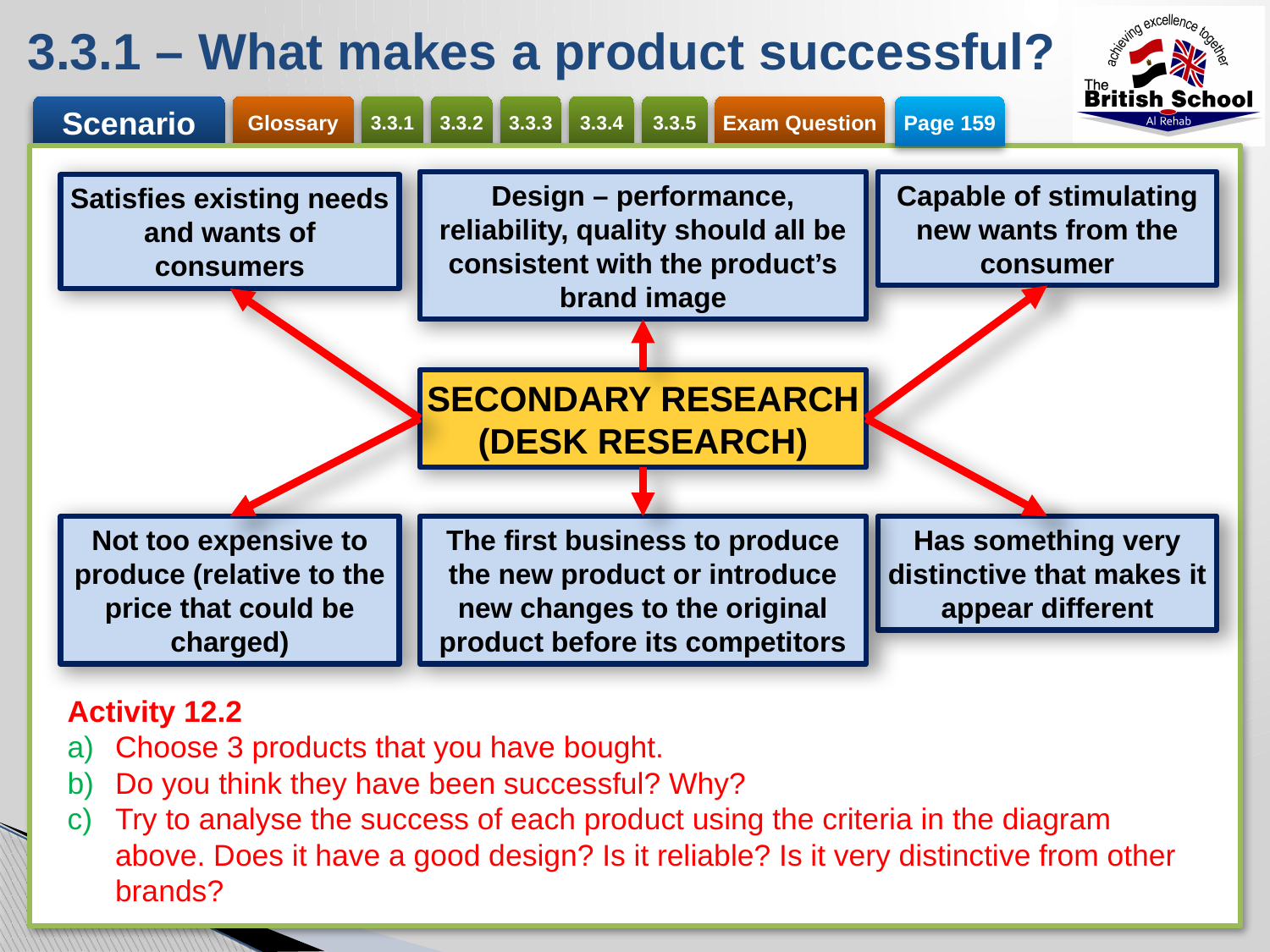

# 3.3.1 – What makes a product successful?
Page 159
Design – performance, reliability, quality should all be consistent with the product’s brand image
Capable of stimulating new wants from the consumer
Satisfies existing needs and wants of consumers
SECONDARY RESEARCH (DESK RESEARCH)
Not too expensive to produce (relative to the price that could be charged)
Has something very distinctive that makes it appear different
The first business to produce the new product or introduce new changes to the original product before its competitors
Activity 12.2
Choose 3 products that you have bought.
Do you think they have been successful? Why?
Try to analyse the success of each product using the criteria in the diagram above. Does it have a good design? Is it reliable? Is it very distinctive from other brands?